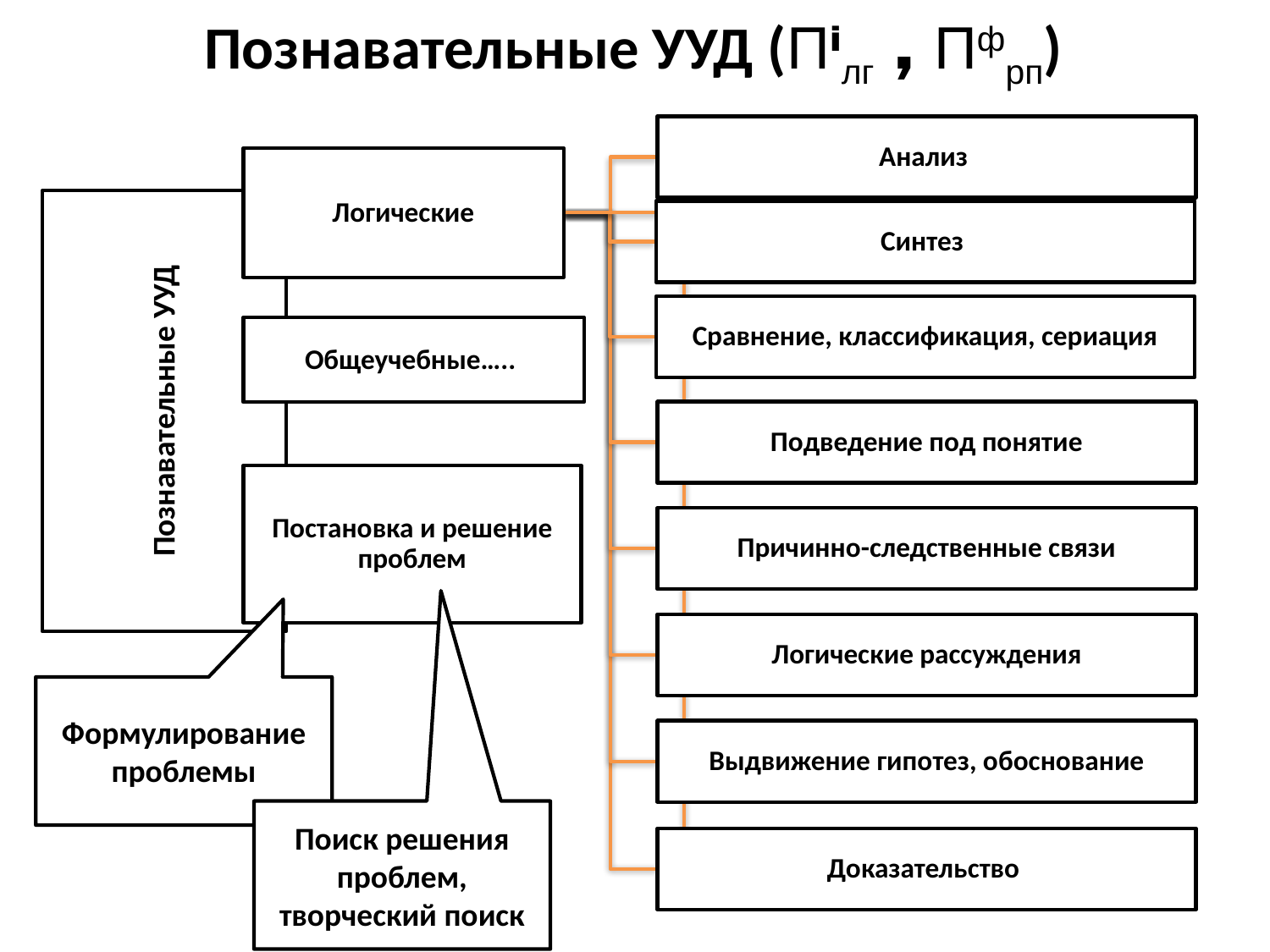

# Познавательные УУД (Пiлг , Пфрп)

Познавательные УУД
Общеучебные…..
Постановка и решение проблем
Логические
Моделирование
Анализ
Синтез
Сравнение, классификация, сериация
Подведение под понятие
Причинно-следственные связи
Логические рассуждения
Выдвижение гипотез, обоснование
Доказательство
Формулирование проблемы
Поиск решения проблем, творческий поиск